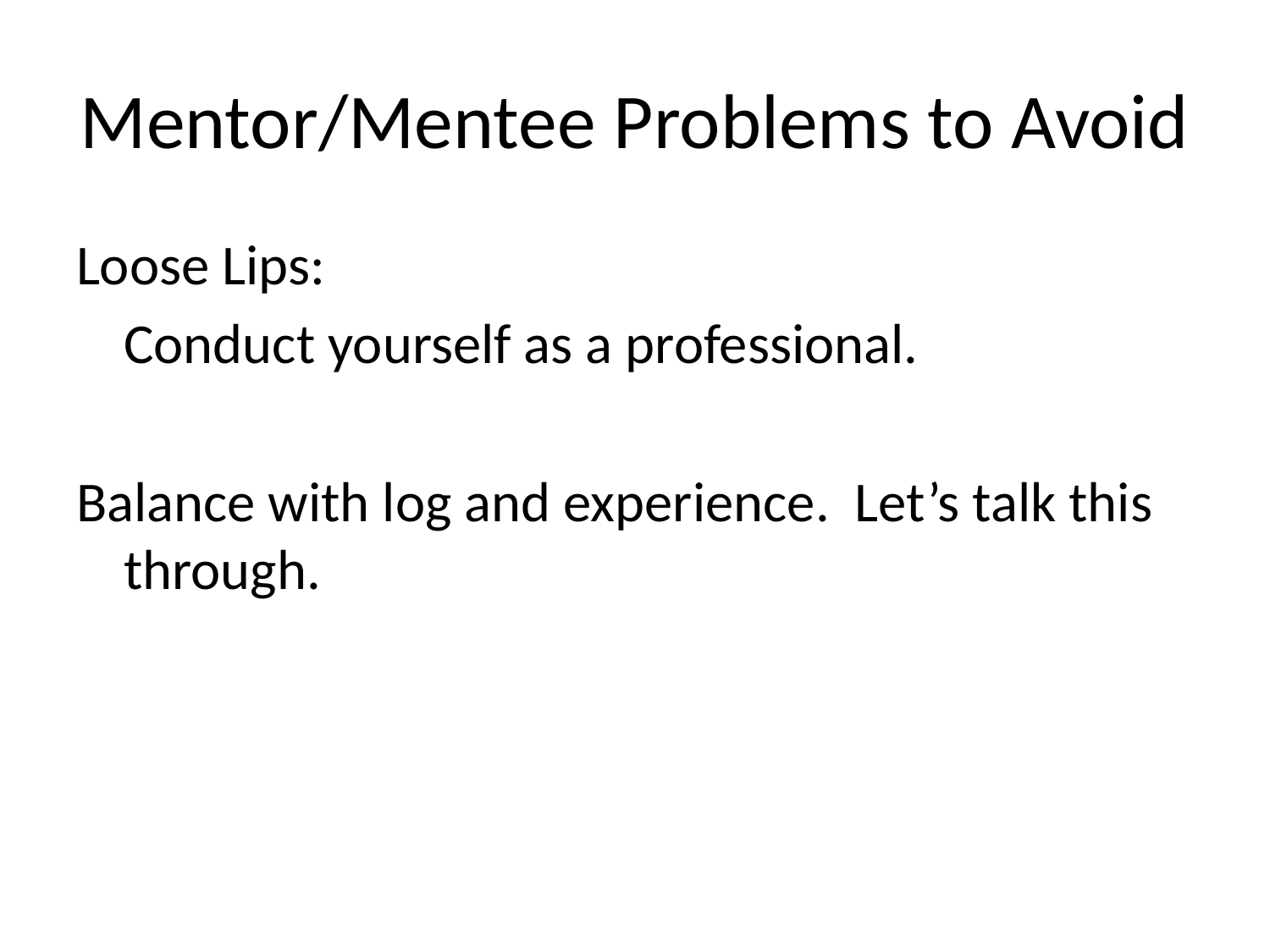

# Mentor/Mentee Problems to Avoid
Loose Lips:
	Conduct yourself as a professional.

Balance with log and experience.  Let’s talk this through.